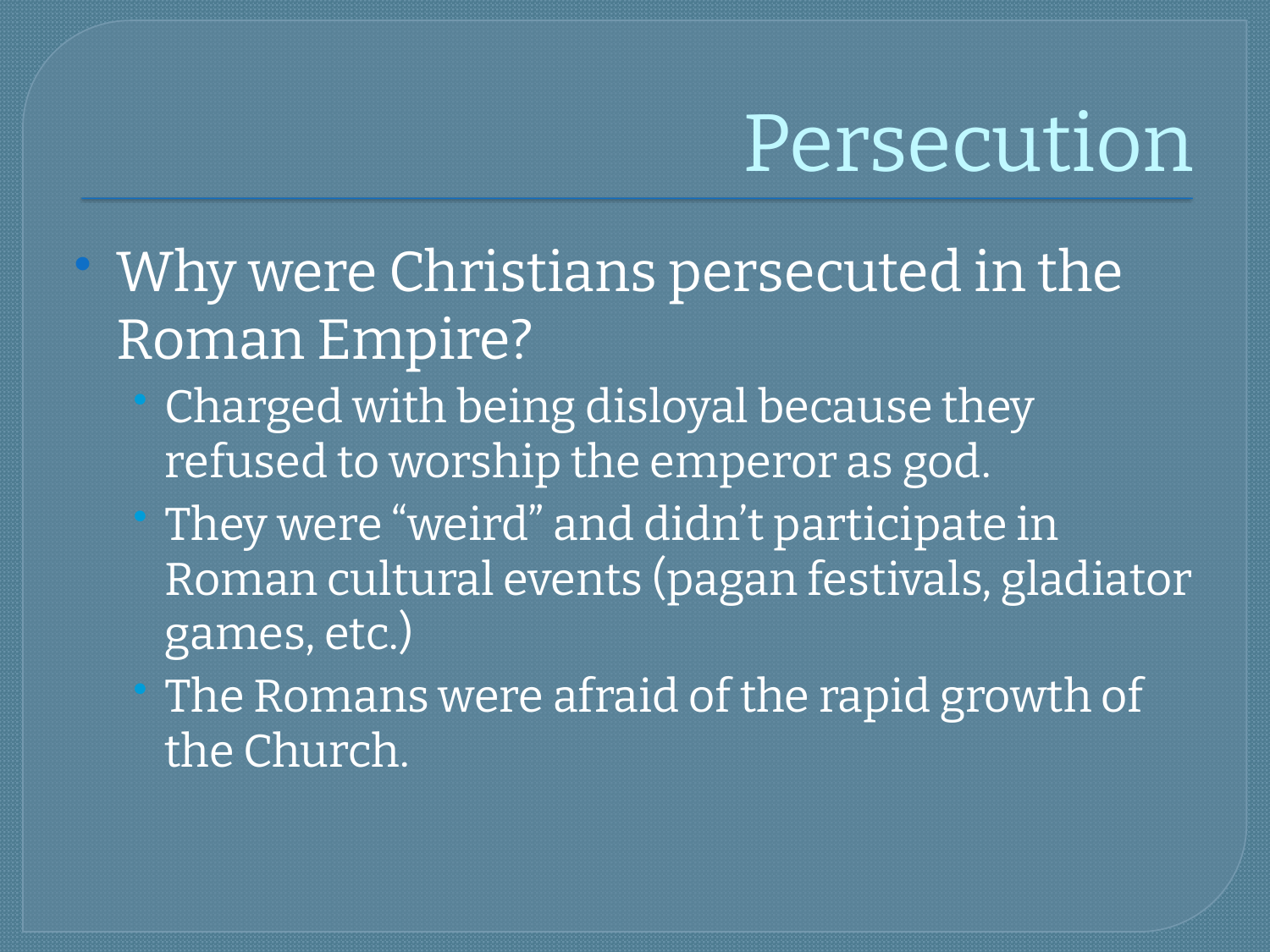

# Persecution
Why were Christians persecuted in the Roman Empire?
Charged with being disloyal because they refused to worship the emperor as god.
They were “weird” and didn’t participate in Roman cultural events (pagan festivals, gladiator games, etc.)
The Romans were afraid of the rapid growth of the Church.